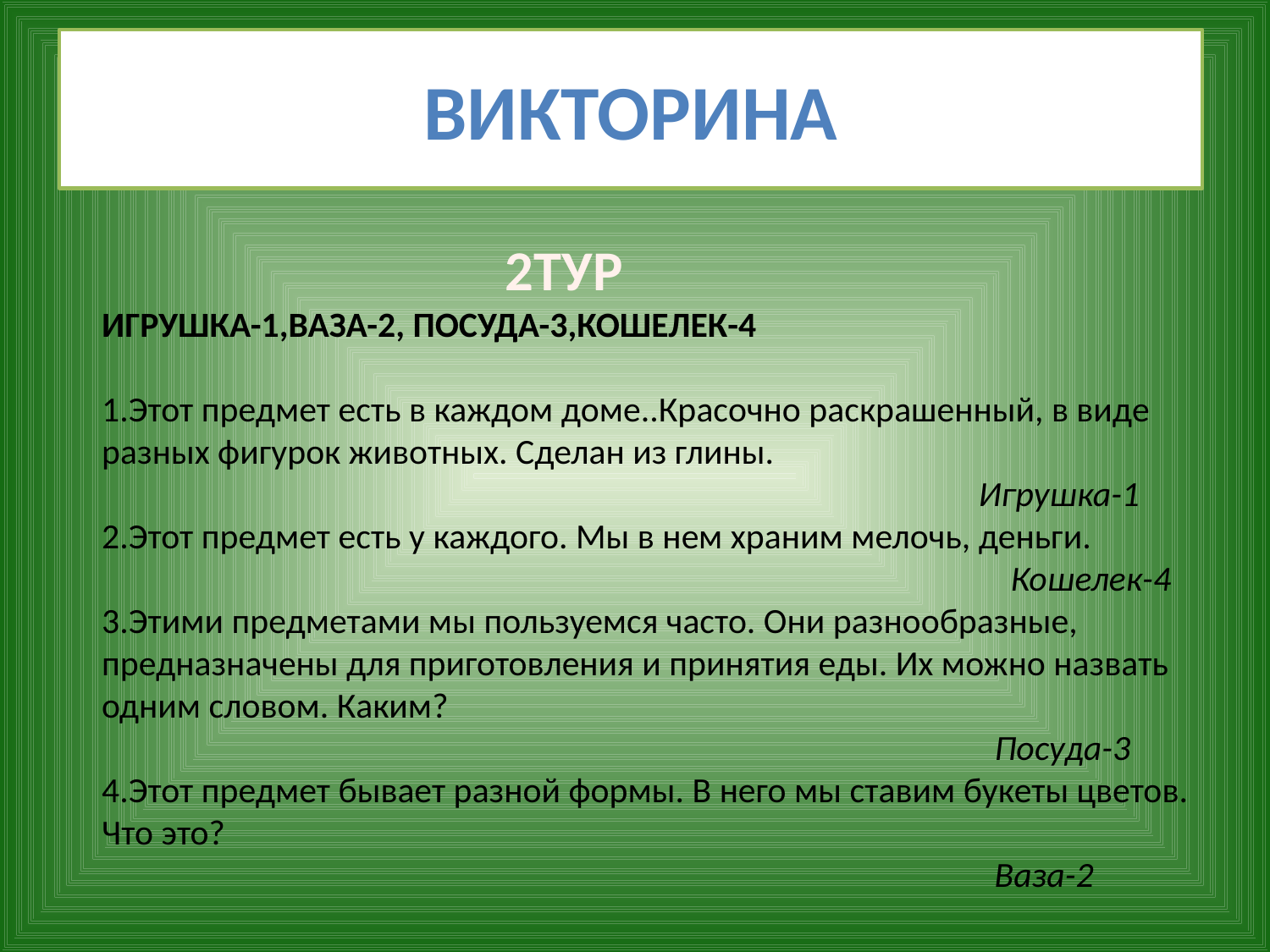

ВИКТОРИНА
#
                                                        2ТУР
ИГРУШКА-1,ВАЗА-2, ПОСУДА-3,КОШЕЛЕК-4

1.Этот предмет есть в каждом доме..Красочно раскрашенный, в виде разных фигурок животных. Сделан из глины.
                                                                                                             Игрушка-1
2.Этот предмет есть у каждого. Мы в нем храним мелочь, деньги.
                                                                                                                 Кошелек-4
3.Этими предметами мы пользуемся часто. Они разнообразные, предназначены для приготовления и принятия еды. Их можно назвать одним словом. Каким?
                                                                                                               Посуда-3
4.Этот предмет бывает разной формы. В него мы ставим букеты цветов. Что это?
                                                                                                               Ваза-2